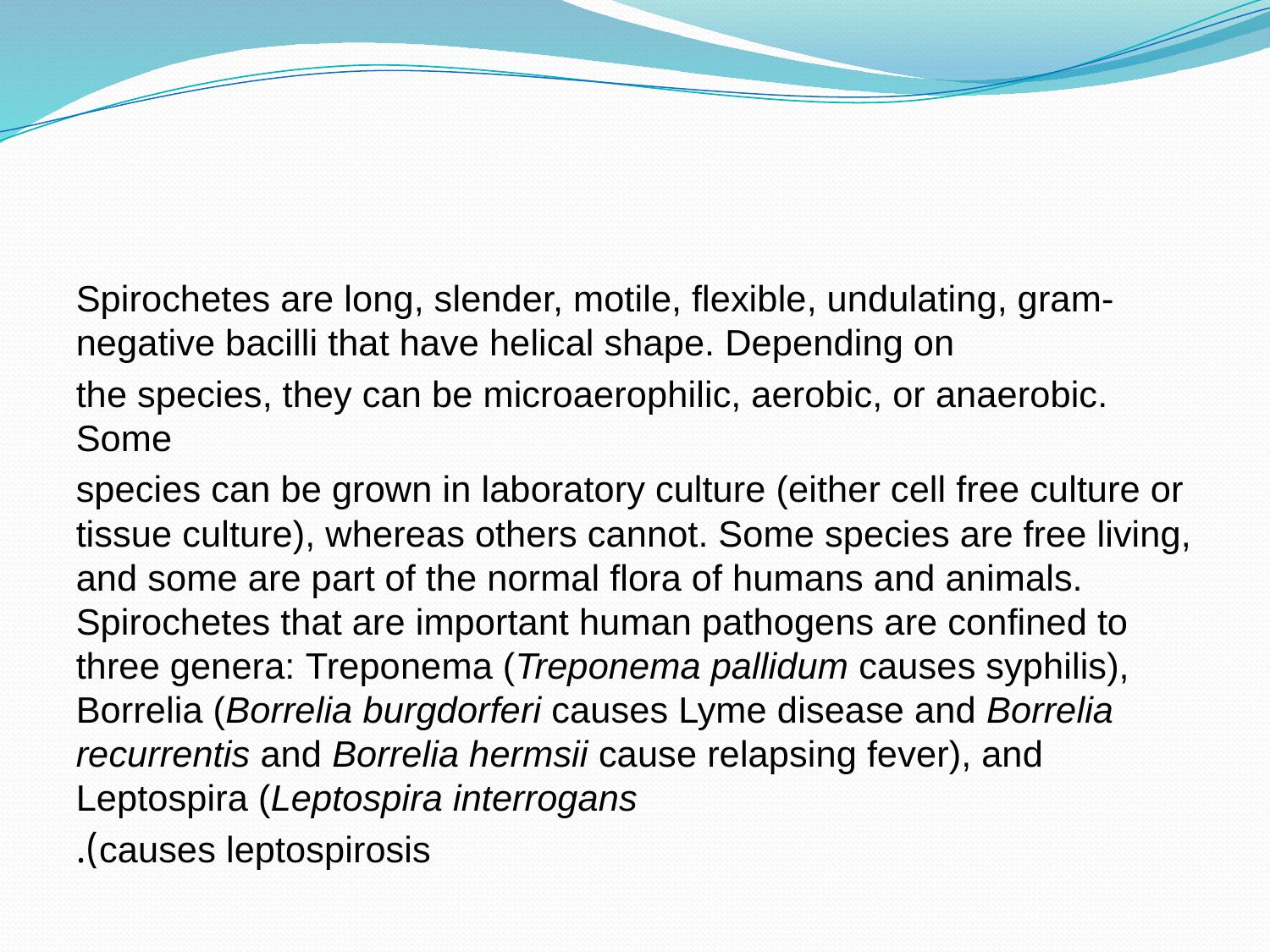

#
Spirochetes are long, slender, motile, flexible, undulating, gram-negative bacilli that have helical shape. Depending on
the species, they can be microaerophilic, aerobic, or anaerobic. Some
species can be grown in laboratory culture (either cell free culture or tissue culture), whereas others cannot. Some species are free living, and some are part of the normal flora of humans and animals. Spirochetes that are important human pathogens are confined to three genera: Treponema (Treponema pallidum causes syphilis), Borrelia (Borrelia burgdorferi causes Lyme disease and Borrelia recurrentis and Borrelia hermsii cause relapsing fever), and Leptospira (Leptospira interrogans
causes leptospirosis).